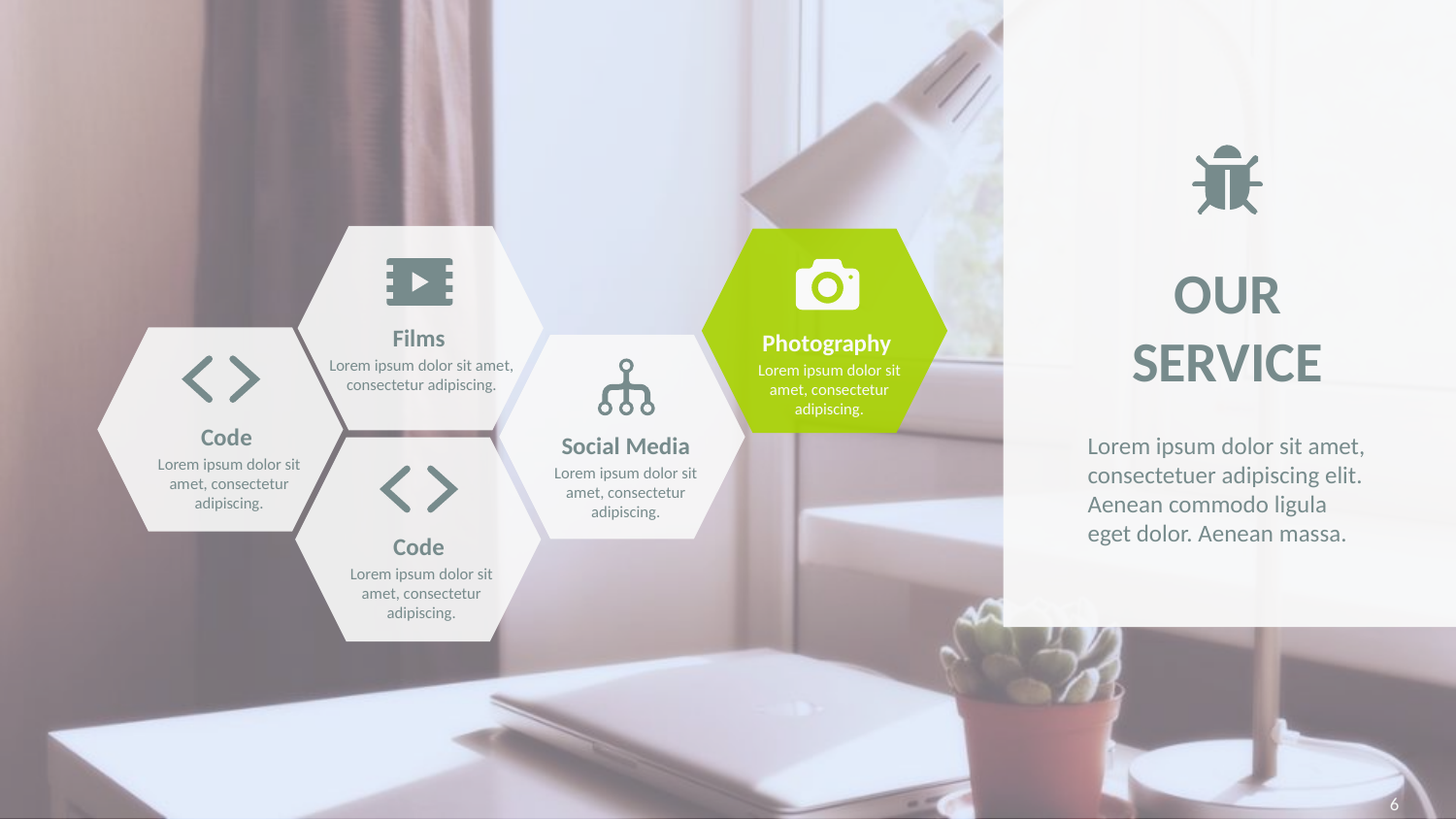

Films
Lorem ipsum dolor sit amet, consectetur adipiscing.

Photography
Lorem ipsum dolor sit amet, consectetur adipiscing.
OUR SERVICE

Code
Lorem ipsum dolor sit amet, consectetur adipiscing.

Social Media
Lorem ipsum dolor sit amet, consectetur adipiscing.
Lorem ipsum dolor sit amet, consectetuer adipiscing elit. Aenean commodo ligula eget dolor. Aenean massa.

Code
Lorem ipsum dolor sit amet, consectetur adipiscing.